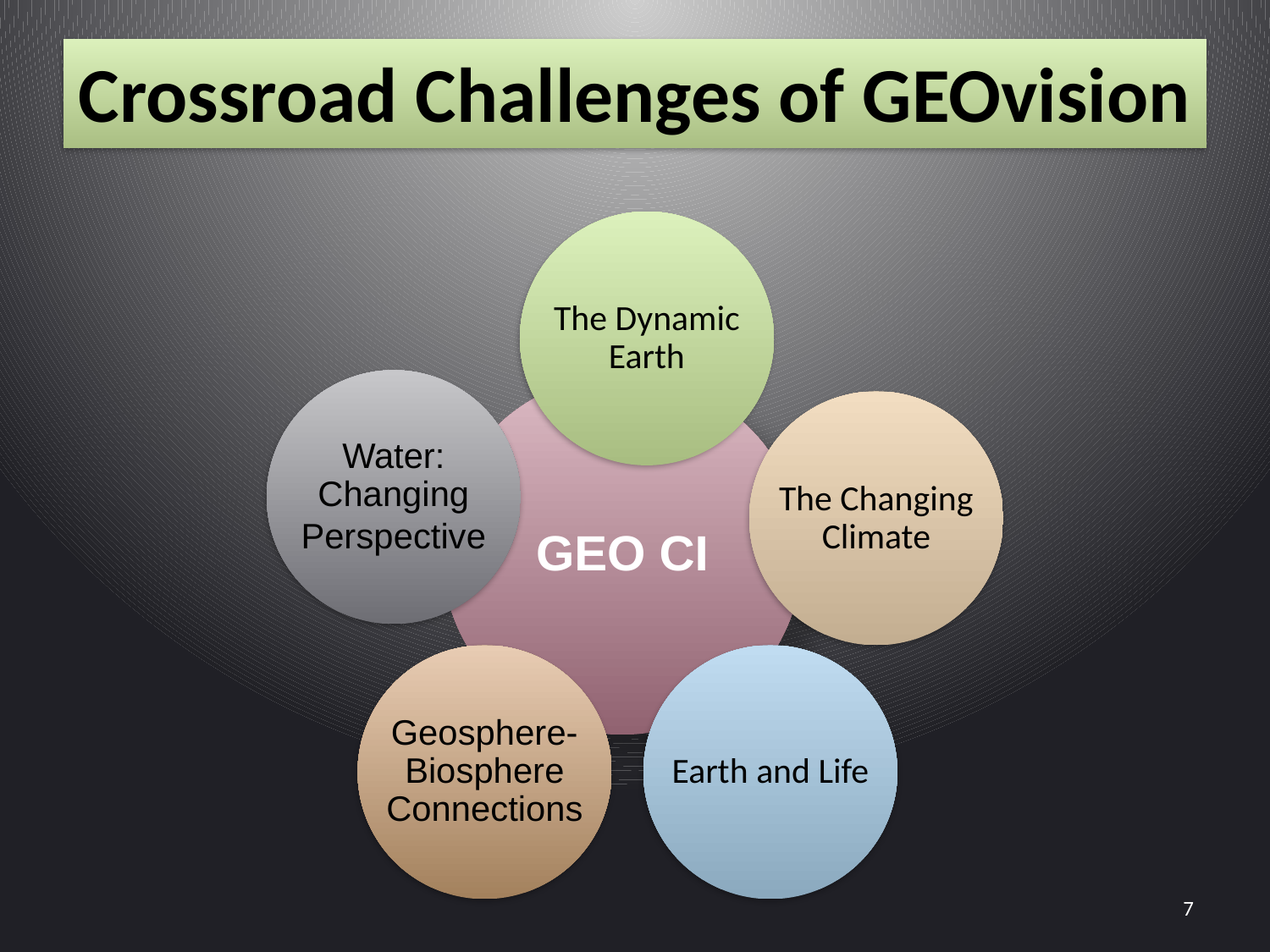

# Crossroad Challenges of GEOvision
The Dynamic Earth
Water:
Changing
Perspective
GEO CI
The Changing Climate
Geosphere-
Biosphere Connections
Earth and Life
7